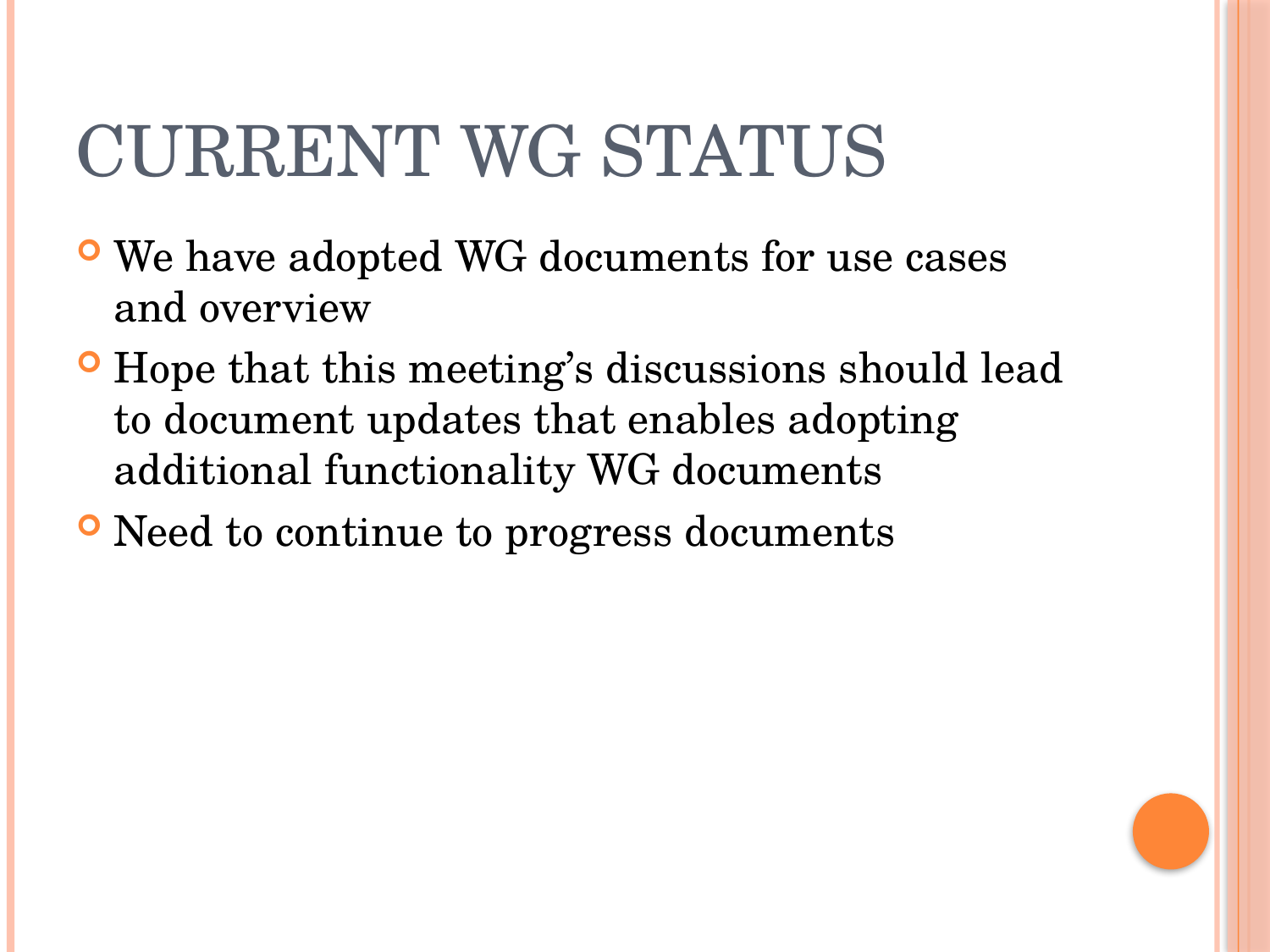

# Current WG Status
We have adopted WG documents for use cases and overview
Hope that this meeting’s discussions should lead to document updates that enables adopting additional functionality WG documents
Need to continue to progress documents